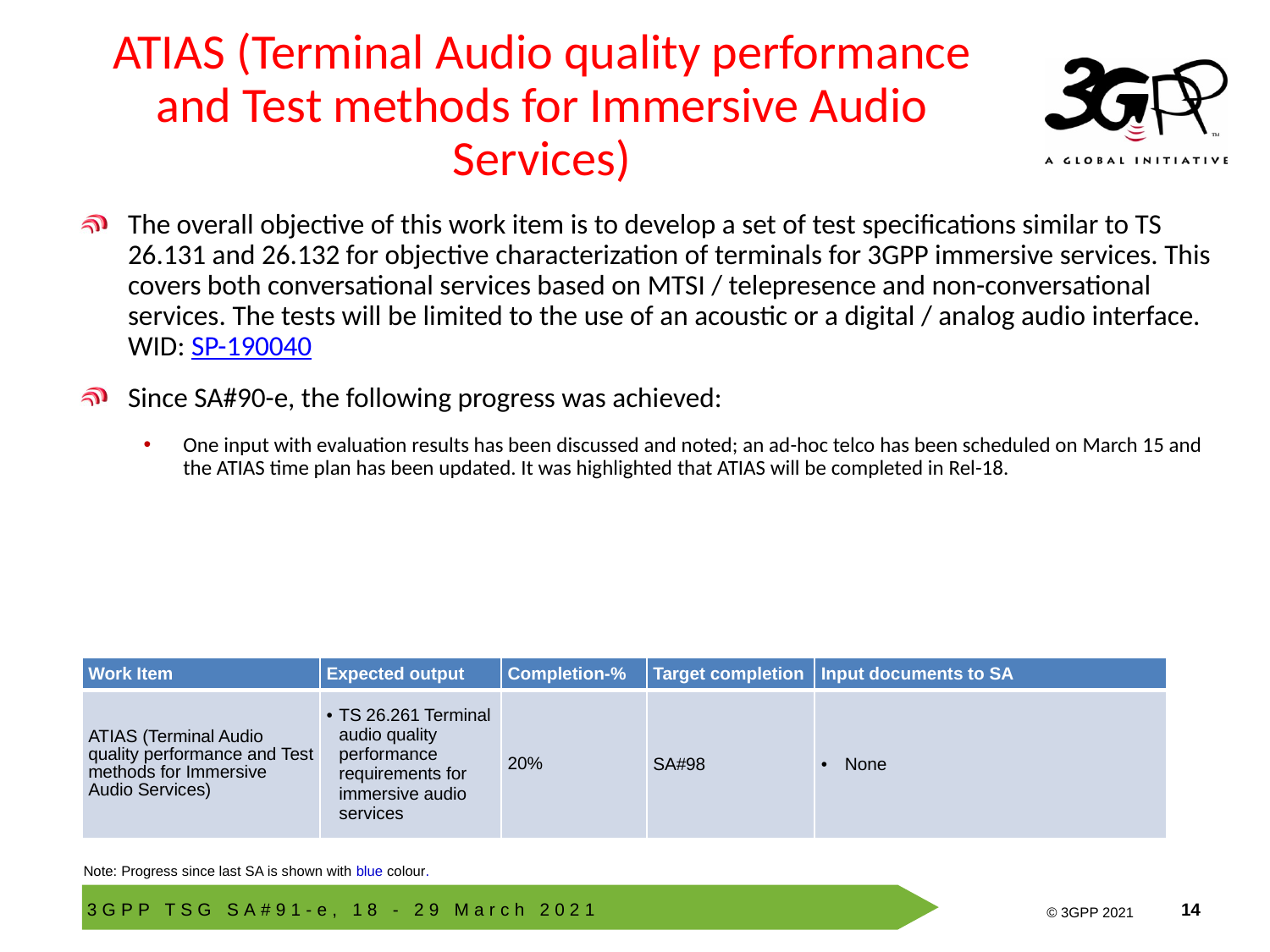

# ATIAS (Terminal Audio quality performance and Test methods for Immersive Audio Services)
The overall objective of this work item is to develop a set of test specifications similar to TS 26.131 and 26.132 for objective characterization of terminals for 3GPP immersive services. This covers both conversational services based on MTSI / telepresence and non-conversational services. The tests will be limited to the use of an acoustic or a digital / analog audio interface. WID: SP-190040
Since SA#90-e, the following progress was achieved:
One input with evaluation results has been discussed and noted; an ad-hoc telco has been scheduled on March 15 and the ATIAS time plan has been updated. It was highlighted that ATIAS will be completed in Rel-18.
| Work Item | Expected output | Completion-% | Target completion | Input documents to SA |
| --- | --- | --- | --- | --- |
| ATIAS (Terminal Audio quality performance and Test methods for Immersive Audio Services) | TS 26.261 Terminal audio quality performance requirements for immersive audio services | 20% | SA#98 | None |
Note: Progress since last SA is shown with blue colour.